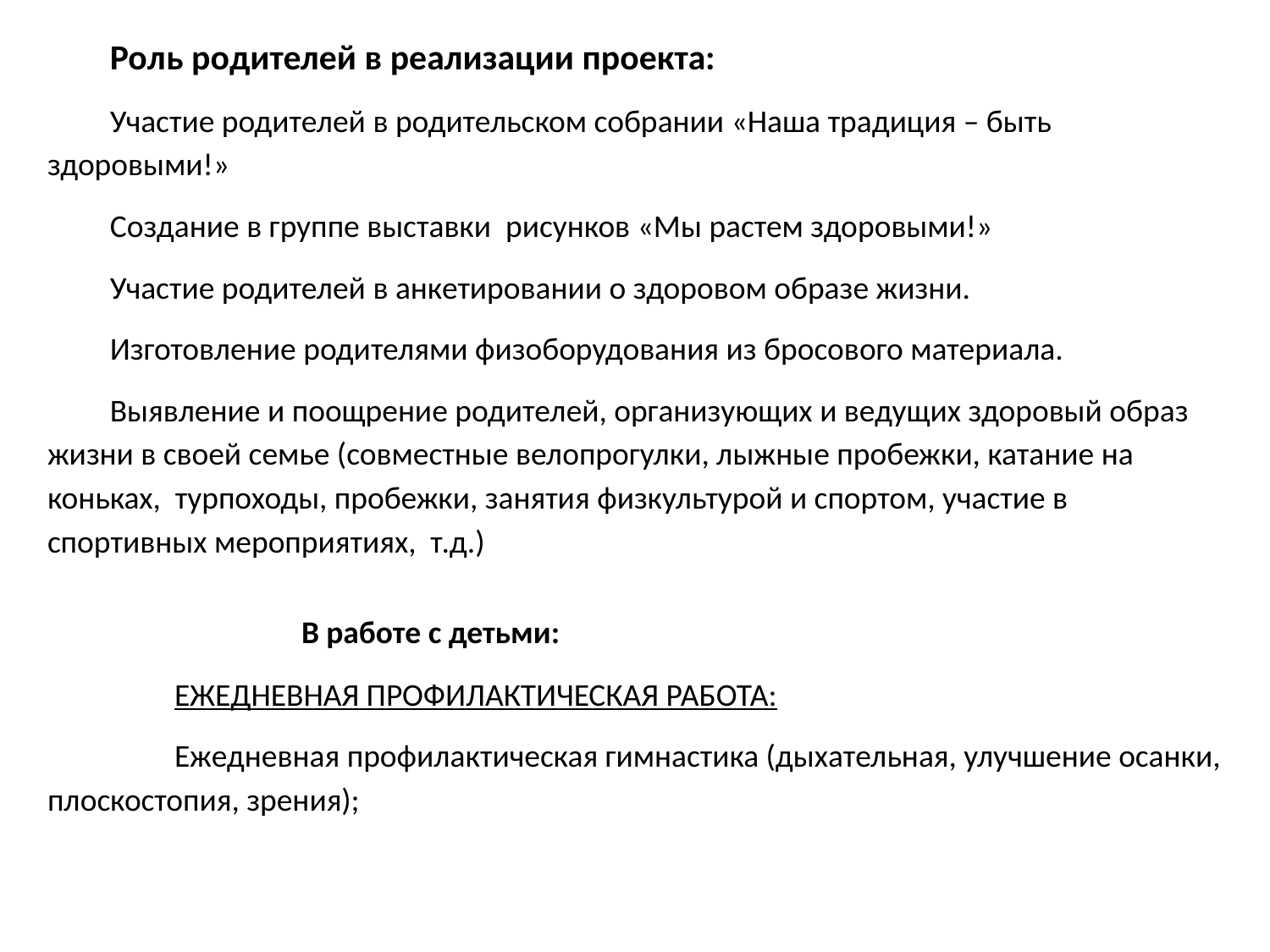

Роль родителей в реализации проекта:
Участие родителей в родительском собрании «Наша традиция – быть здоровыми!»
Создание в группе выставки  рисунков «Мы растем здоровыми!»
Участие родителей в анкетировании о здоровом образе жизни.
Изготовление родителями физоборудования из бросового материала.
Выявление и поощрение родителей, организующих и ведущих здоровый образ жизни в своей семье (совместные велопрогулки, лыжные пробежки, катание на коньках,  турпоходы, пробежки, занятия физкультурой и спортом, участие в спортивных мероприятиях,  т.д.)
		В работе с детьми:
	ЕЖЕДНЕВНАЯ ПРОФИЛАКТИЧЕСКАЯ РАБОТА:
	Ежедневная профилактическая гимнастика (дыхательная, улучшение осанки, плоскостопия, зрения);